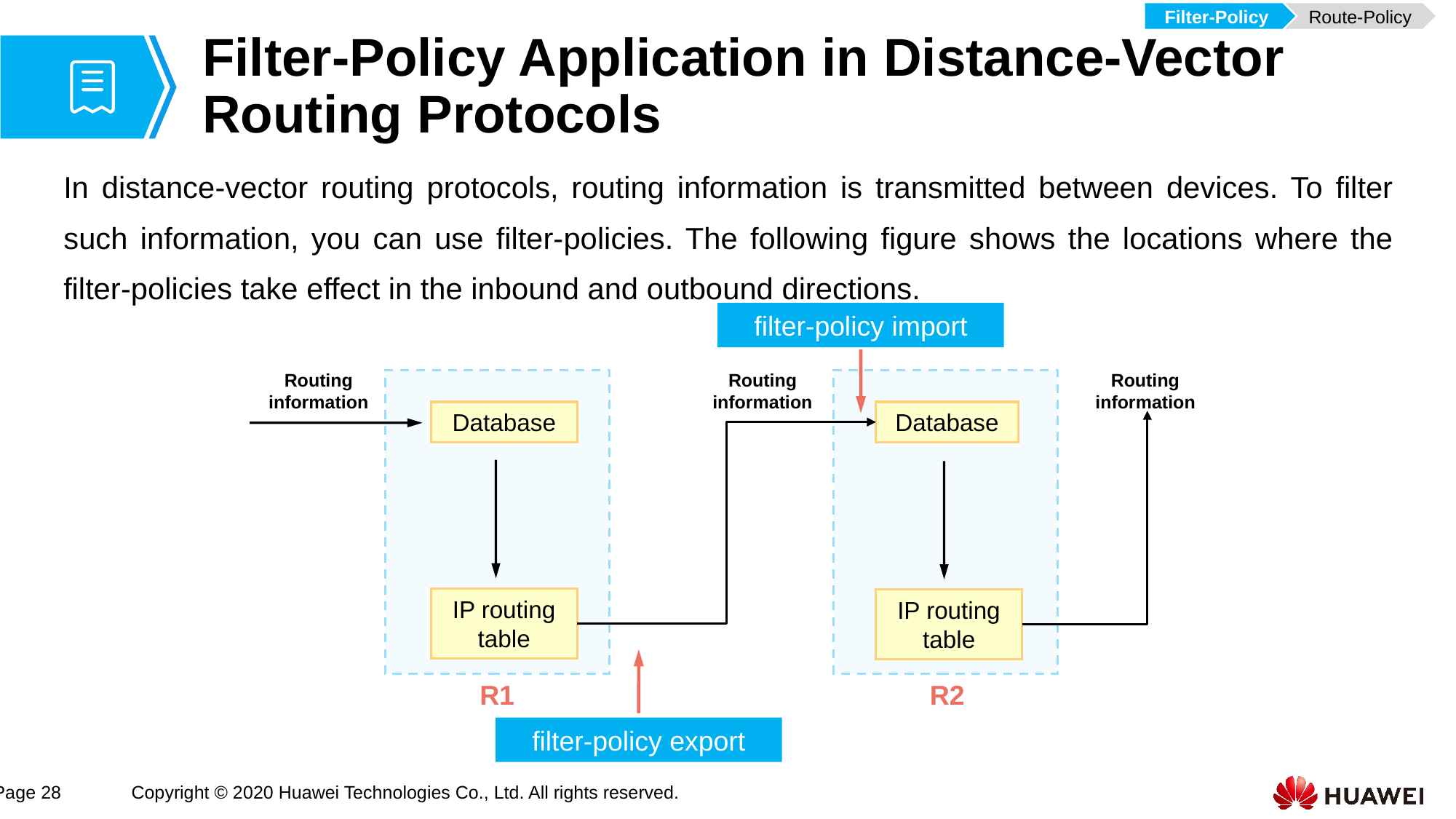

Filter-Policy
Route-Policy
# Filter-Policy Application in Distance-Vector Routing Protocols
In distance-vector routing protocols, routing information is transmitted between devices. To filter such information, you can use filter-policies. The following figure shows the locations where the filter-policies take effect in the inbound and outbound directions.

filter-policy import

Routing information
Routing information
Routing information

Database
Database

IP routing table
IP routing table

R1
R2
filter-policy export